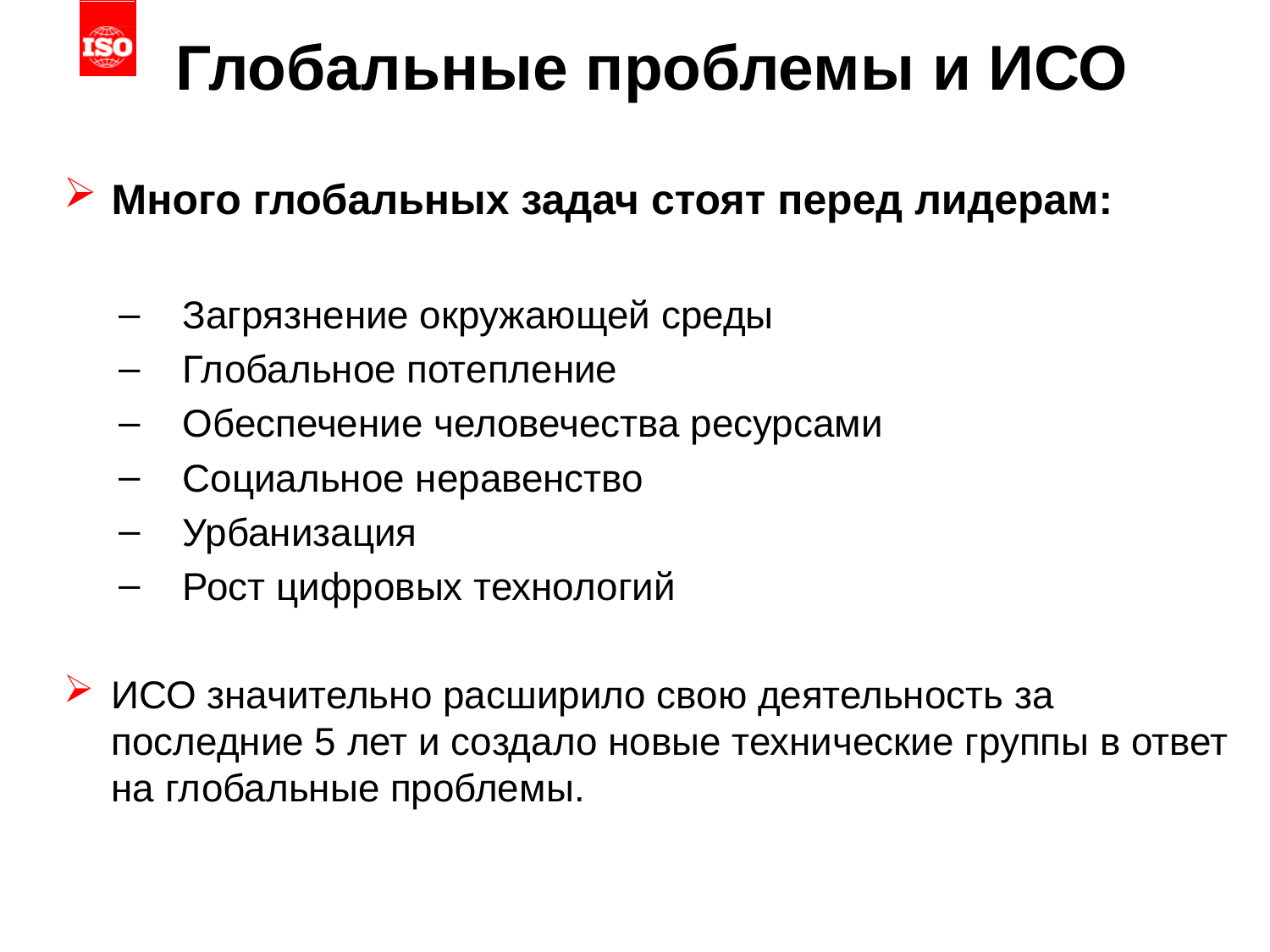

# Глобальные проблемы и ИСО
Много глобальных задач стоят перед лидерам:

Загрязнение окружающей среды
Глобальное потепление
Обеспечение человечества ресурсами
Социальное неравенство
Урбанизация
Рост цифровых технологий

ИСО значительно расширило свою деятельность за последние 5 лет и создало новые технические группы в ответ на глобальные проблемы.